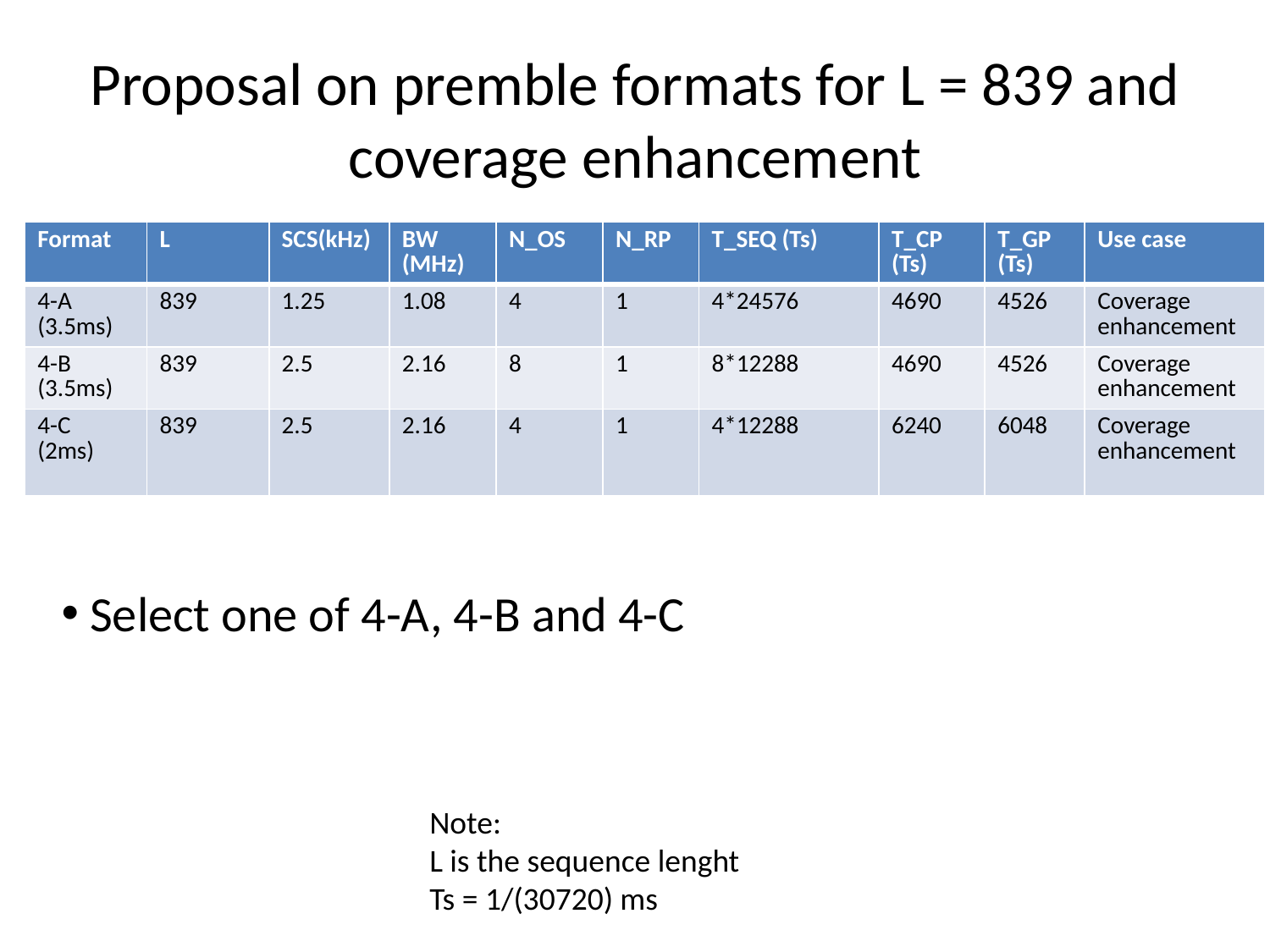

# Proposal on premble formats for L = 839 and coverage enhancement
| Format | L | SCS(kHz) | BW (MHz) | N\_OS | N\_RP | T\_SEQ (Ts) | T\_CP (Ts) | T\_GP (Ts) | Use case |
| --- | --- | --- | --- | --- | --- | --- | --- | --- | --- |
| 4-A (3.5ms) | 839 | 1.25 | 1.08 | 4 | 1 | 4\*24576 | 4690 | 4526 | Coverage enhancement |
| 4-B (3.5ms) | 839 | 2.5 | 2.16 | 8 | 1 | 8\*12288 | 4690 | 4526 | Coverage enhancement |
| 4-C (2ms) | 839 | 2.5 | 2.16 | 4 | 1 | 4\*12288 | 6240 | 6048 | Coverage enhancement |
 Select one of 4-A, 4-B and 4-C
Note:
L is the sequence lenght
Ts = 1/(30720) ms